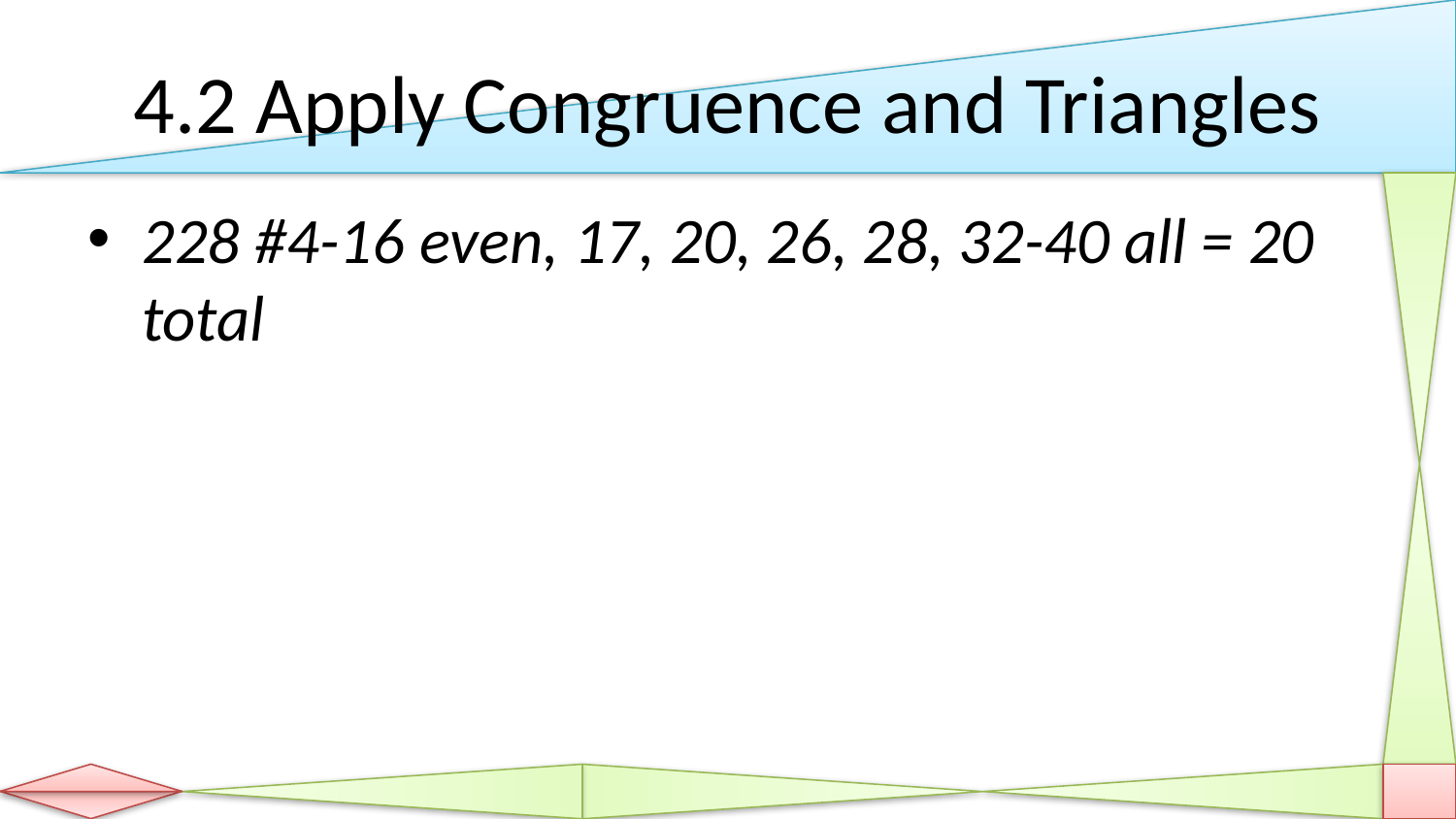

# 4.2 Apply Congruence and Triangles
228 #4-16 even, 17, 20, 26, 28, 32-40 all = 20 total